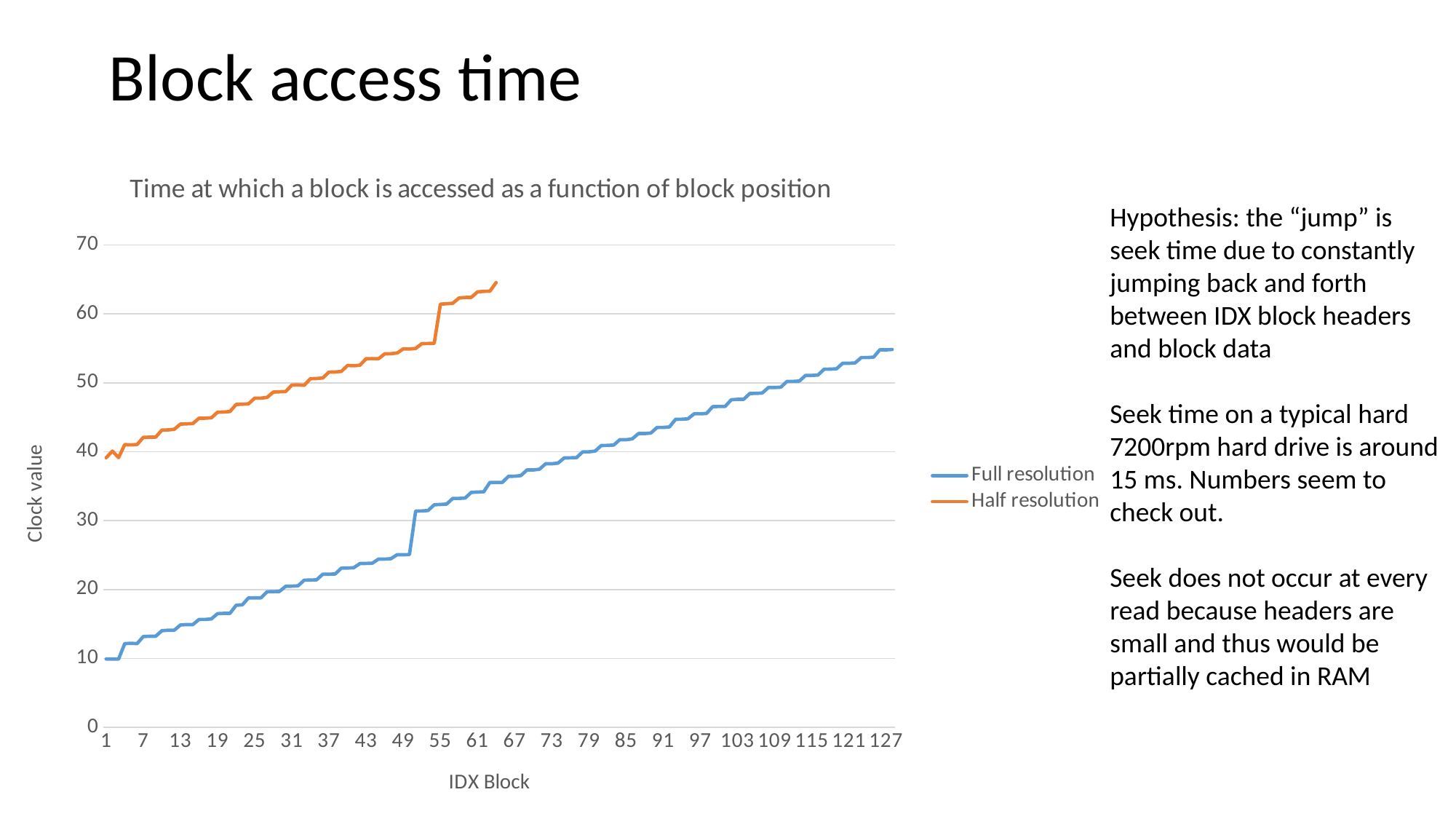

# Block access time

### Chart: Time at which a block is accessed as a function of block position

| Category |  |  |
|---|---|---|
Hypothesis: the “jump” is seek time due to constantly jumping back and forth between IDX block headers and block data

Seek time on a typical hard 7200rpm hard drive is around 15 ms. Numbers seem to check out.

Seek does not occur at every read because headers are small and thus would be partially cached in RAM